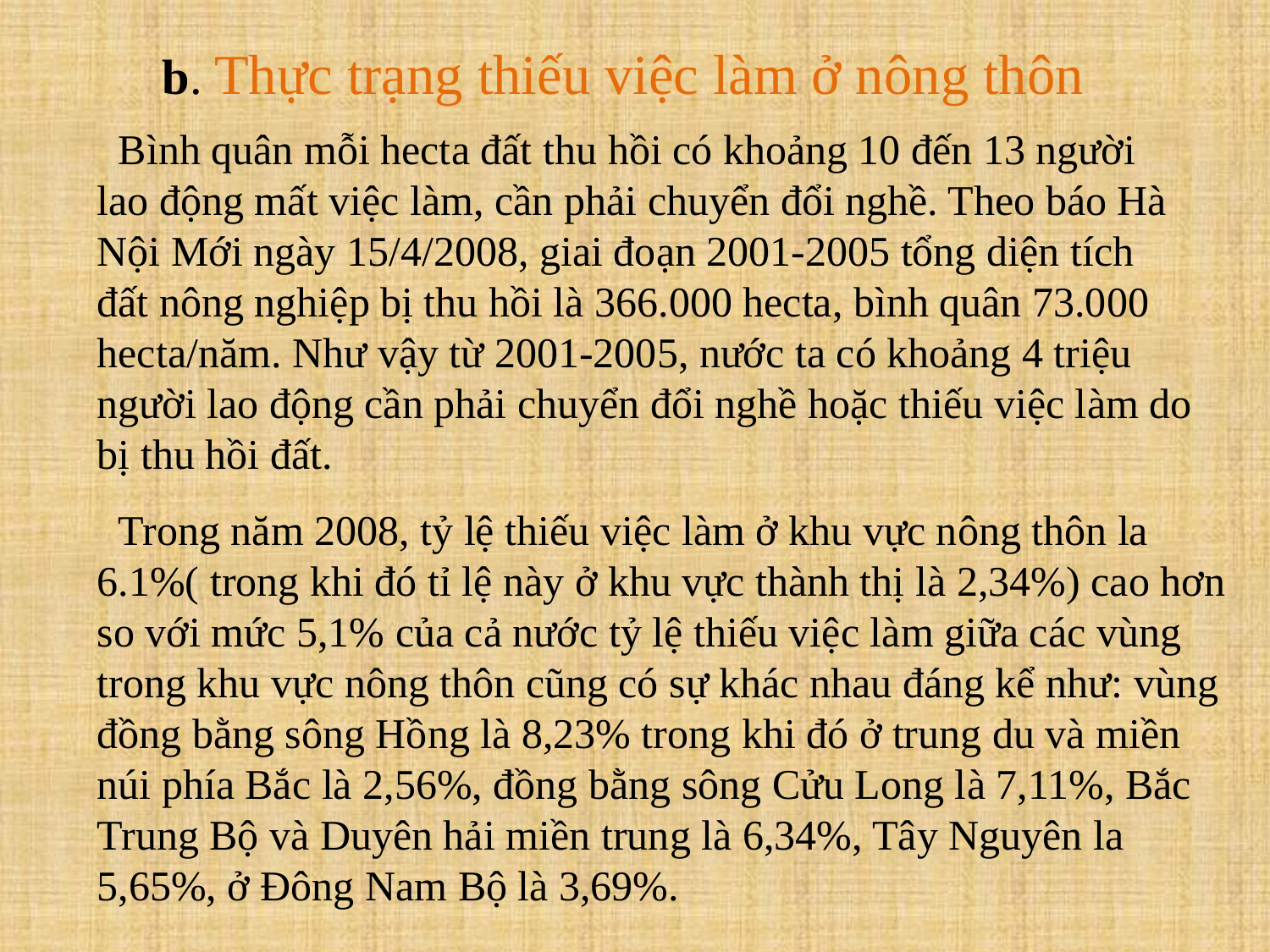

b. Thực trạng thiếu việc làm ở nông thôn
  Bình quân mỗi hecta đất thu hồi có khoảng 10 đến 13 người lao động mất việc làm, cần phải chuyển đổi nghề. Theo báo Hà Nội Mới ngày 15/4/2008, giai đoạn 2001-2005 tổng diện tích đất nông nghiệp bị thu hồi là 366.000 hecta, bình quân 73.000 hecta/năm. Như vậy từ 2001-2005, nước ta có khoảng 4 triệu người lao động cần phải chuyển đổi nghề hoặc thiếu việc làm do bị thu hồi đất.
  Trong năm 2008, tỷ lệ thiếu việc làm ở khu vực nông thôn la 6.1%( trong khi đó tỉ lệ này ở khu vực thành thị là 2,34%) cao hơn so với mức 5,1% của cả nước tỷ lệ thiếu việc làm giữa các vùng trong khu vực nông thôn cũng có sự khác nhau đáng kể như: vùng đồng bằng sông Hồng là 8,23% trong khi đó ở trung du và miền núi phía Bắc là 2,56%, đồng bằng sông Cửu Long là 7,11%, Bắc Trung Bộ và Duyên hải miền trung là 6,34%, Tây Nguyên la 5,65%, ở Đông Nam Bộ là 3,69%.